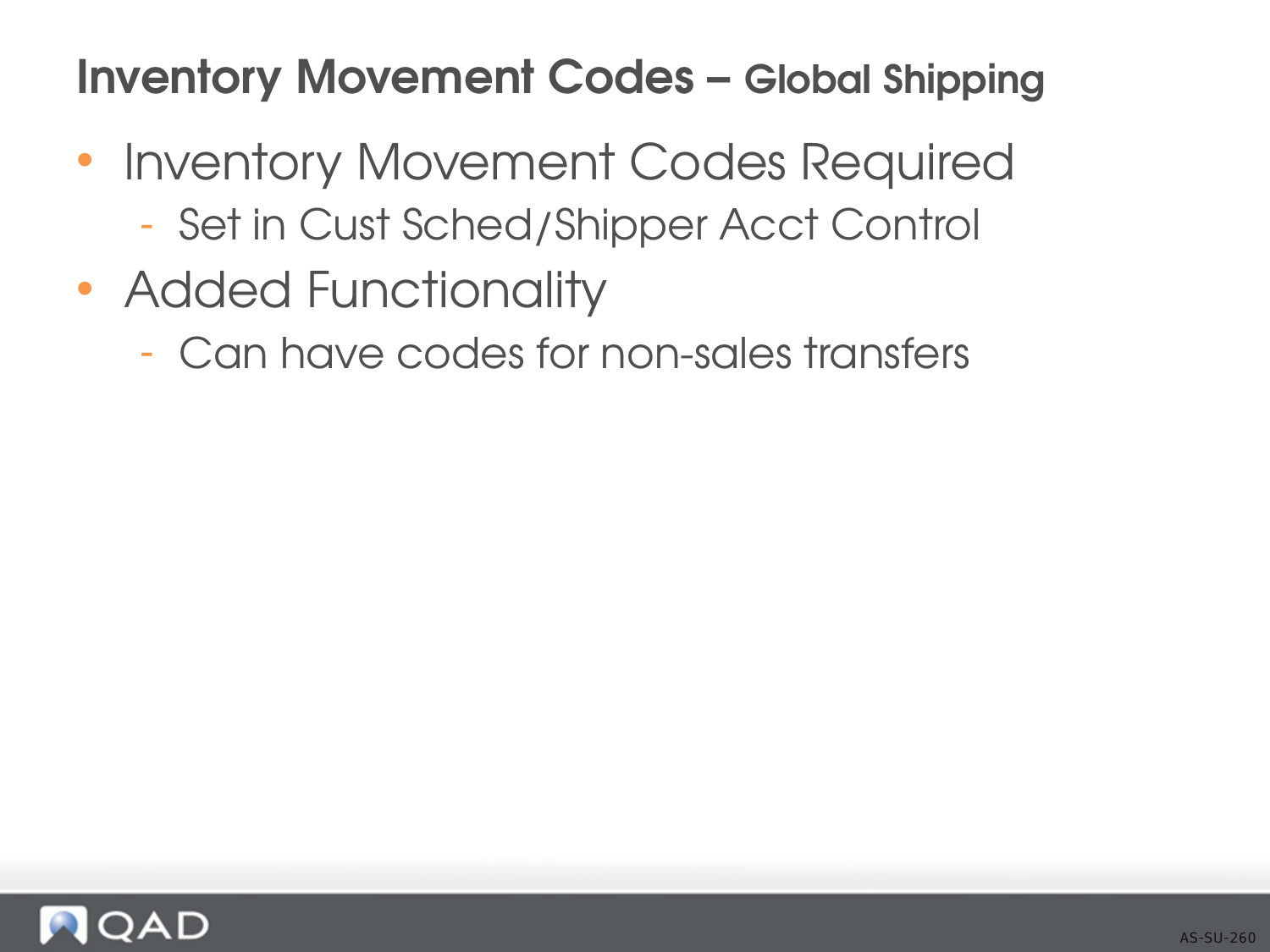

# Inventory Movement Codes – Global Shipping
Inventory Movement Codes Required
Set in Cust Sched/Shipper Acct Control
Added Functionality
Can have codes for non-sales transfers

AS-SU-260